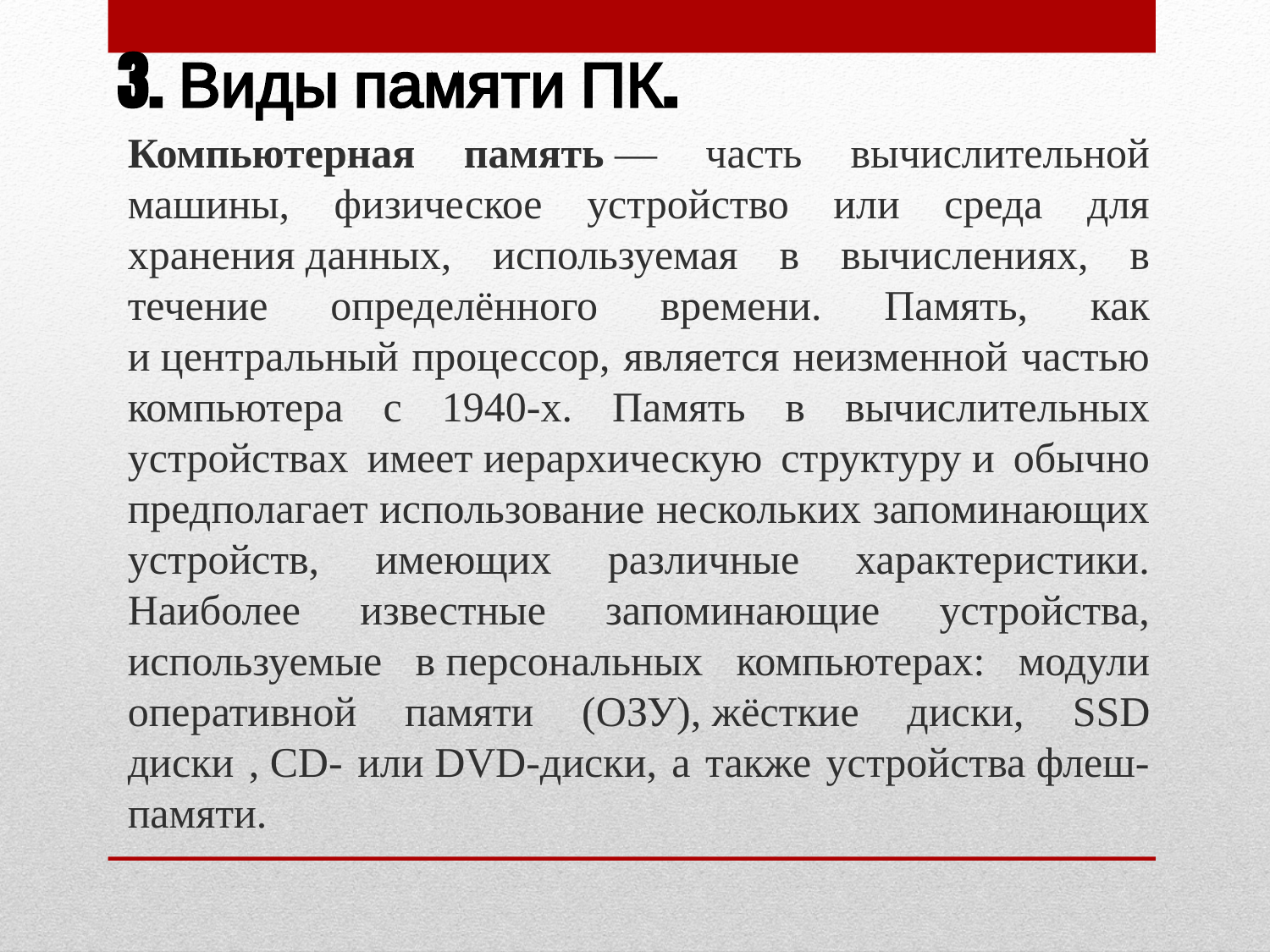

# 3. Виды памяти ПК.
Компьютерная память — часть вычислительной машины, физическое устройство или среда для хранения данных, используемая в вычислениях, в течение определённого времени. Память, как и центральный процессор, является неизменной частью компьютера с 1940-х. Память в вычислительных устройствах имеет иерархическую структуру и обычно предполагает использование нескольких запоминающих устройств, имеющих различные характеристики. Наиболее известные запоминающие устройства, используемые в персональных компьютерах: модули оперативной памяти (ОЗУ), жёсткие диски, SSD диски , CD- или DVD-диски, а также устройства флеш-памяти.